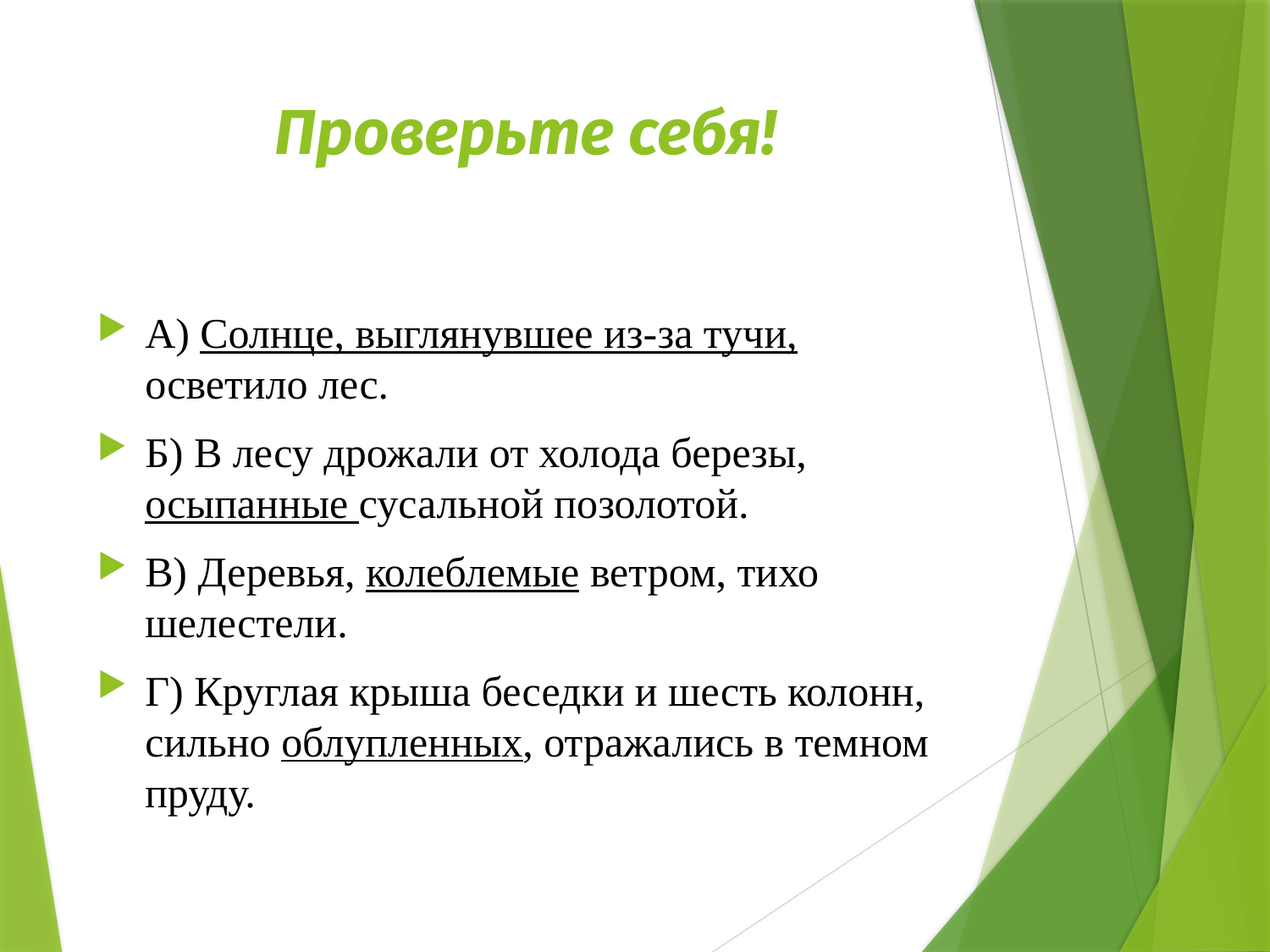

# Проверьте себя!
А) Солнце, выглянувшее из-за тучи, осветило лес.
Б) В лесу дрожали от холода березы, осыпанные сусальной позолотой.
В) Деревья, колеблемые ветром, тихо шелестели.
Г) Круглая крыша беседки и шесть колонн, сильно облупленных, отражались в темном пруду.